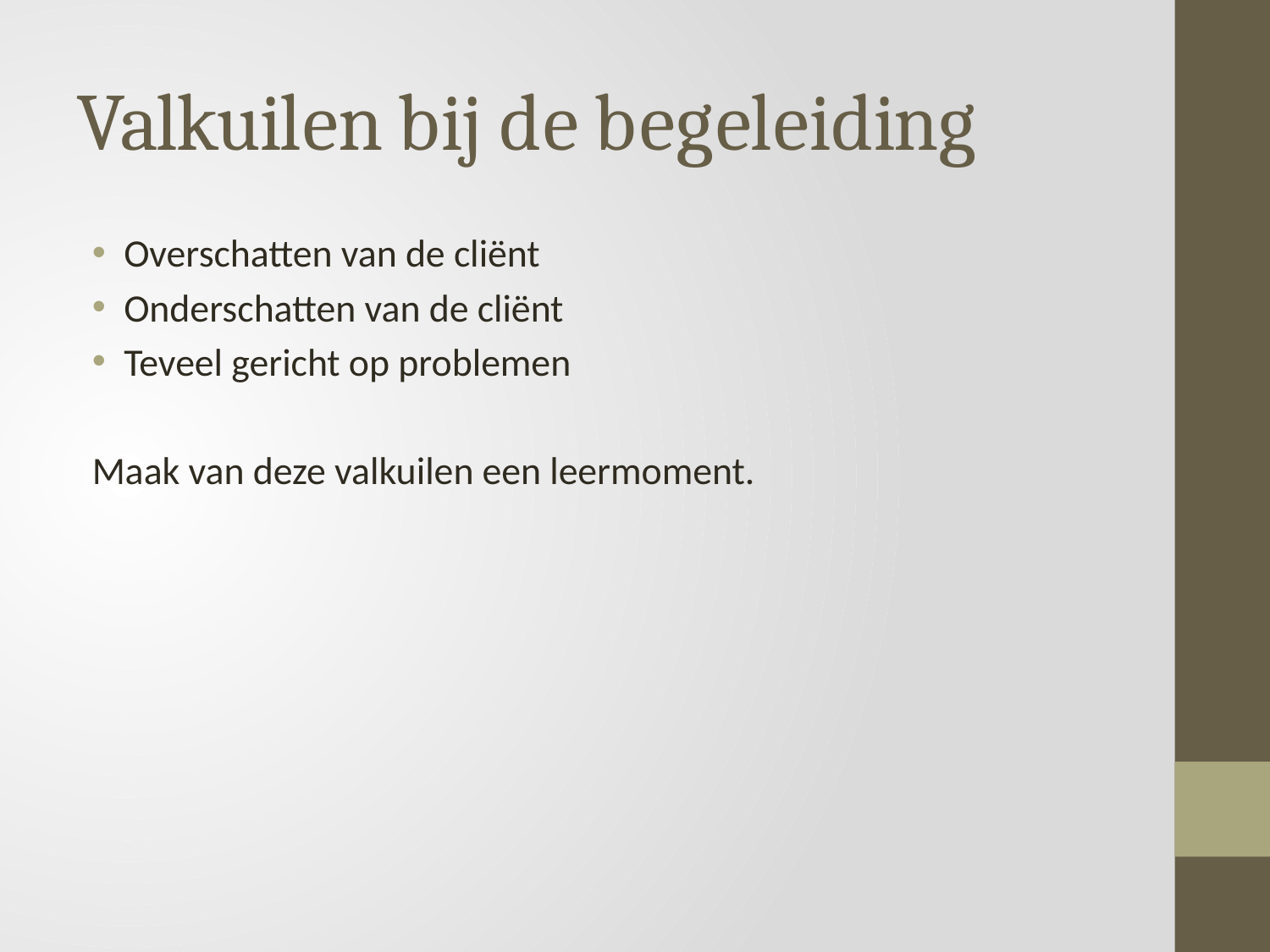

# Valkuilen bij de begeleiding
Overschatten van de cliënt
Onderschatten van de cliënt
Teveel gericht op problemen

Maak van deze valkuilen een leermoment.